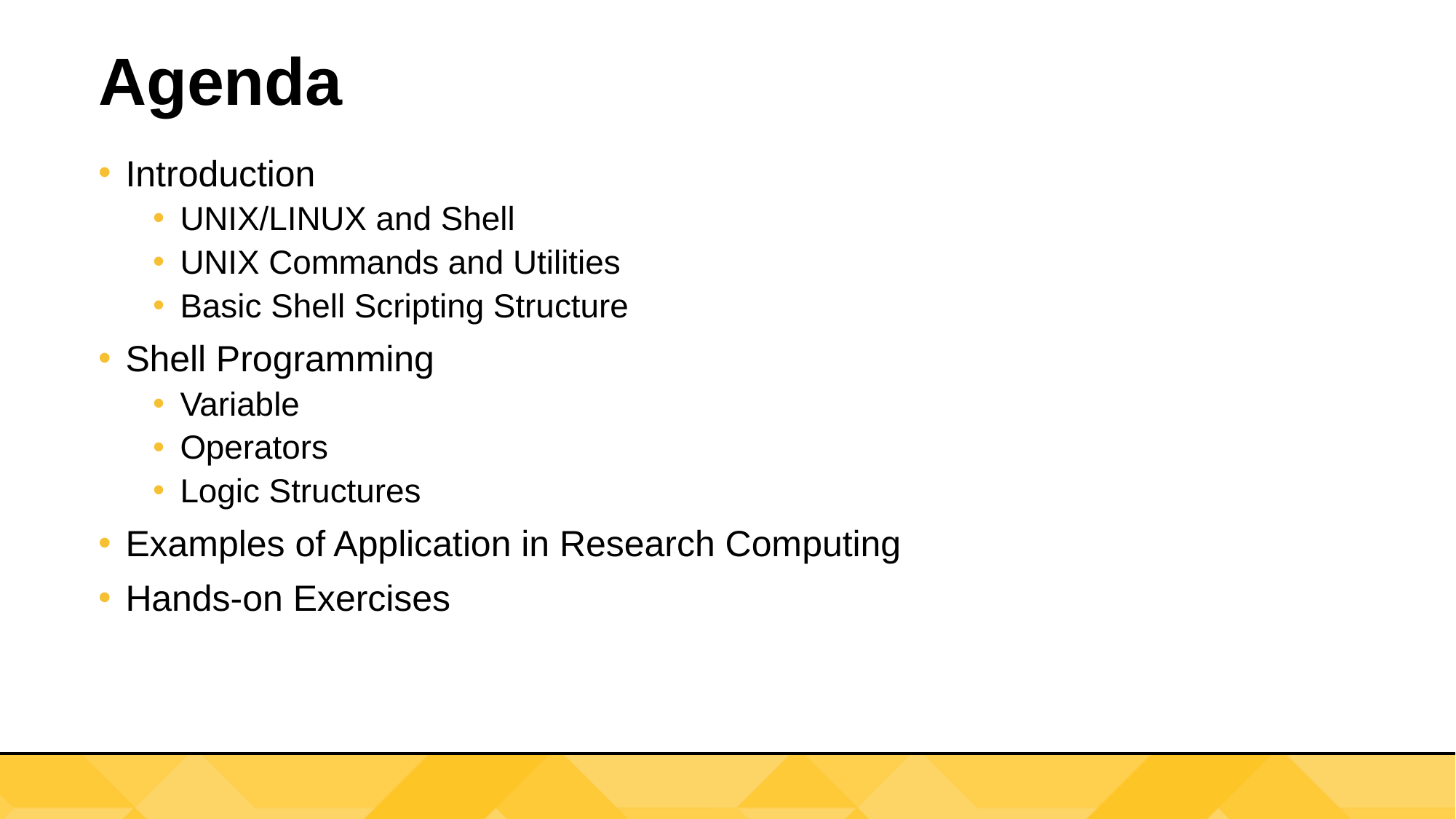

# Agenda
Introduction
UNIX/LINUX and Shell
UNIX Commands and Utilities
Basic Shell Scripting Structure
Shell Programming
Variable
Operators
Logic Structures
Examples of Application in Research Computing
Hands-on Exercises